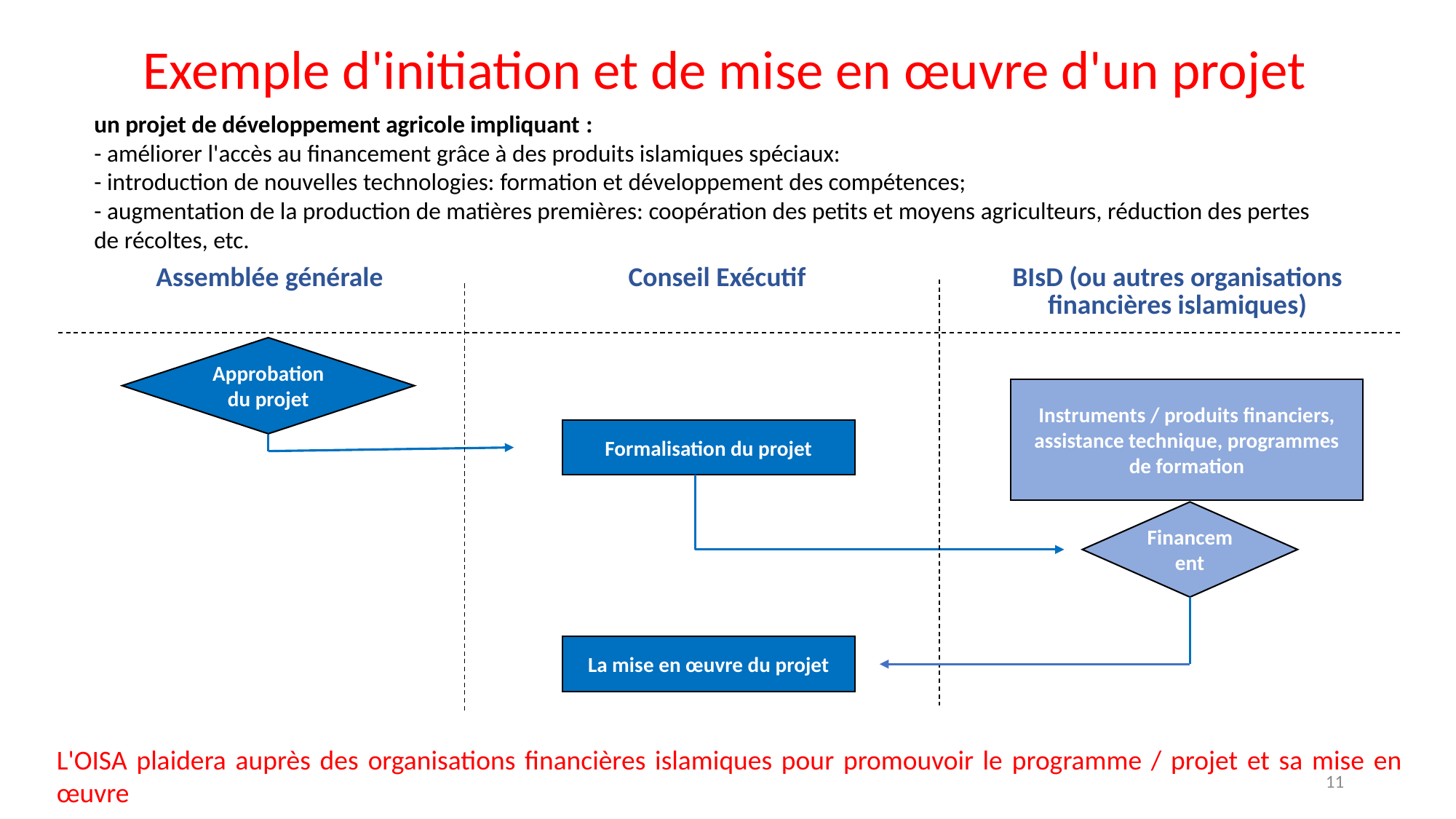

Exemple d'initiation et de mise en œuvre d'un projet
un projet de développement agricole impliquant :
- améliorer l'accès au financement grâce à des produits islamiques spéciaux:
- introduction de nouvelles technologies: formation et développement des compétences;
- augmentation de la production de matières premières: coopération des petits et moyens agriculteurs, réduction des pertes de récoltes, etc.
| Assemblée générale | Conseil Exécutif | BIsD (ou autres organisations financières islamiques) |
| --- | --- | --- |
|  |  |  |
|  |  |  |
|  |  |  |
|  |  |  |
|  |  |  |
Approbation du projet
Instruments / produits financiers, assistance technique, programmes de formation
Formalisation du projet
Financement
La mise en œuvre du projet
L'OISA plaidera auprès des organisations financières islamiques pour promouvoir le programme / projet et sa mise en œuvre
11